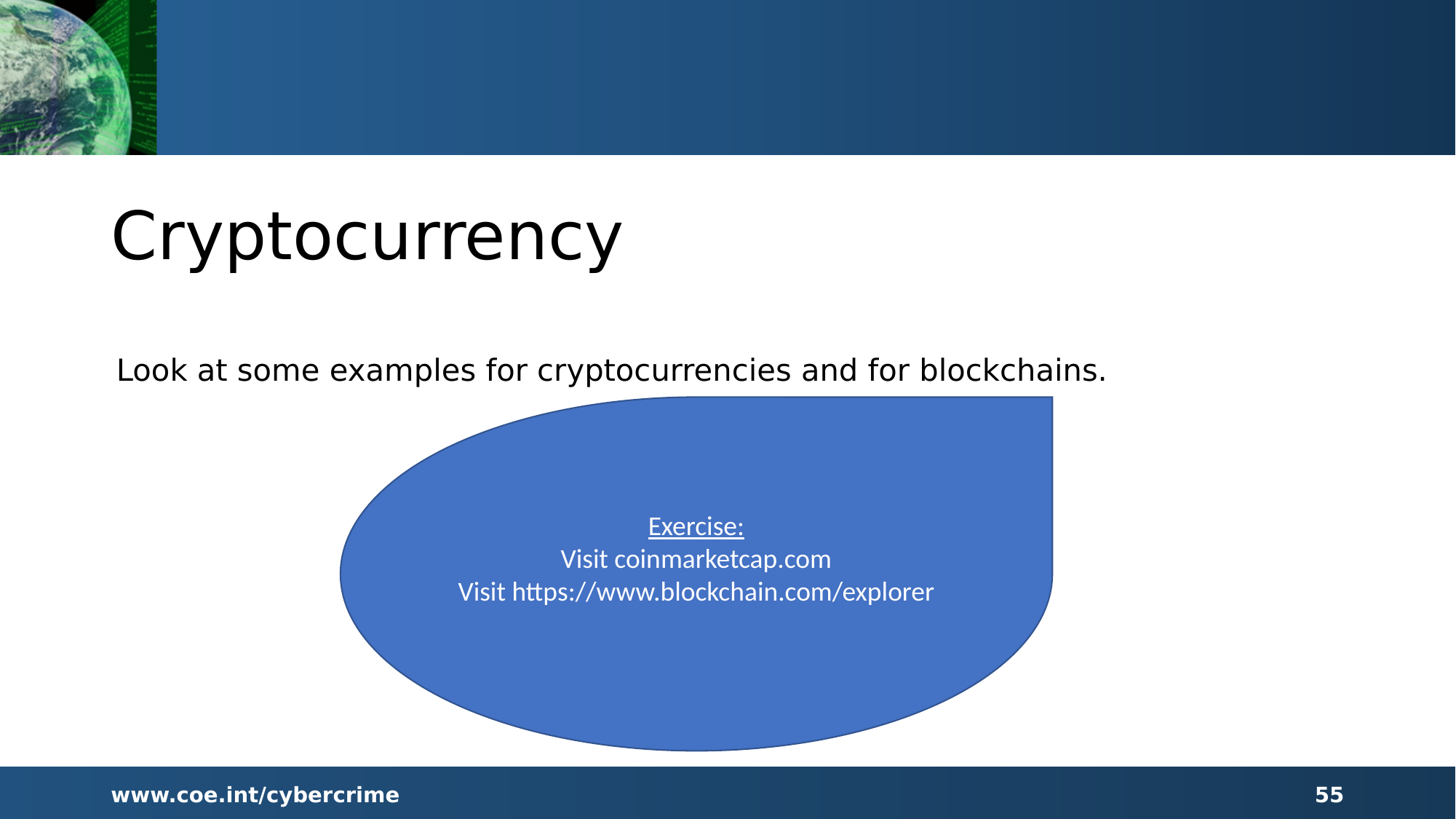

# Cryptocurrency
Look at some examples for cryptocurrencies and for blockchains.

Exercise:
Visit coinmarketcap.com
Visit https://www.blockchain.com/explorer

www.coe.int/cybercrime
55